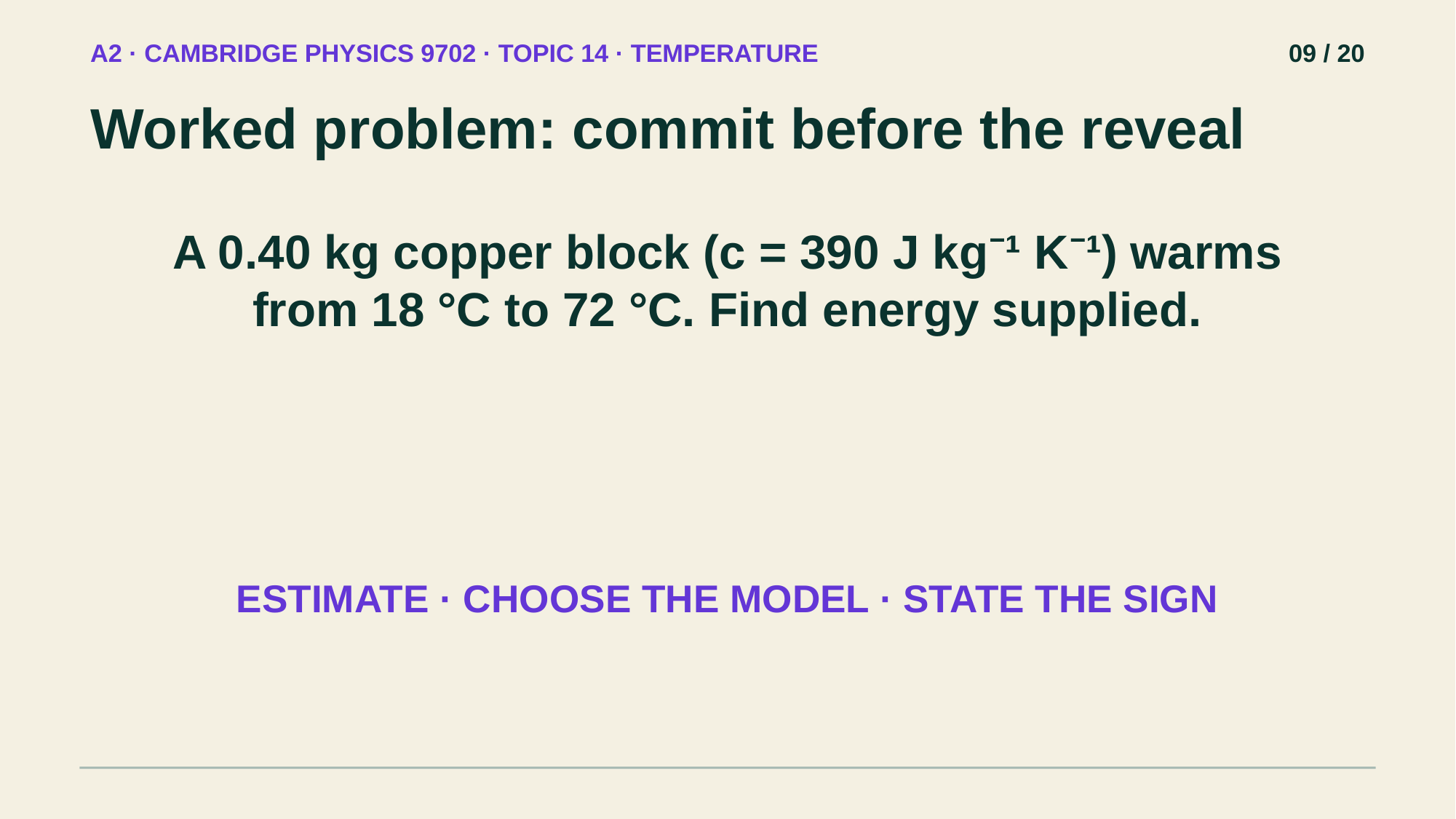

A2 · CAMBRIDGE PHYSICS 9702 · TOPIC 14 · TEMPERATURE
09 / 20
Worked problem: commit before the reveal
A 0.40 kg copper block (c = 390 J kg⁻¹ K⁻¹) warms from 18 °C to 72 °C. Find energy supplied.
ESTIMATE · CHOOSE THE MODEL · STATE THE SIGN